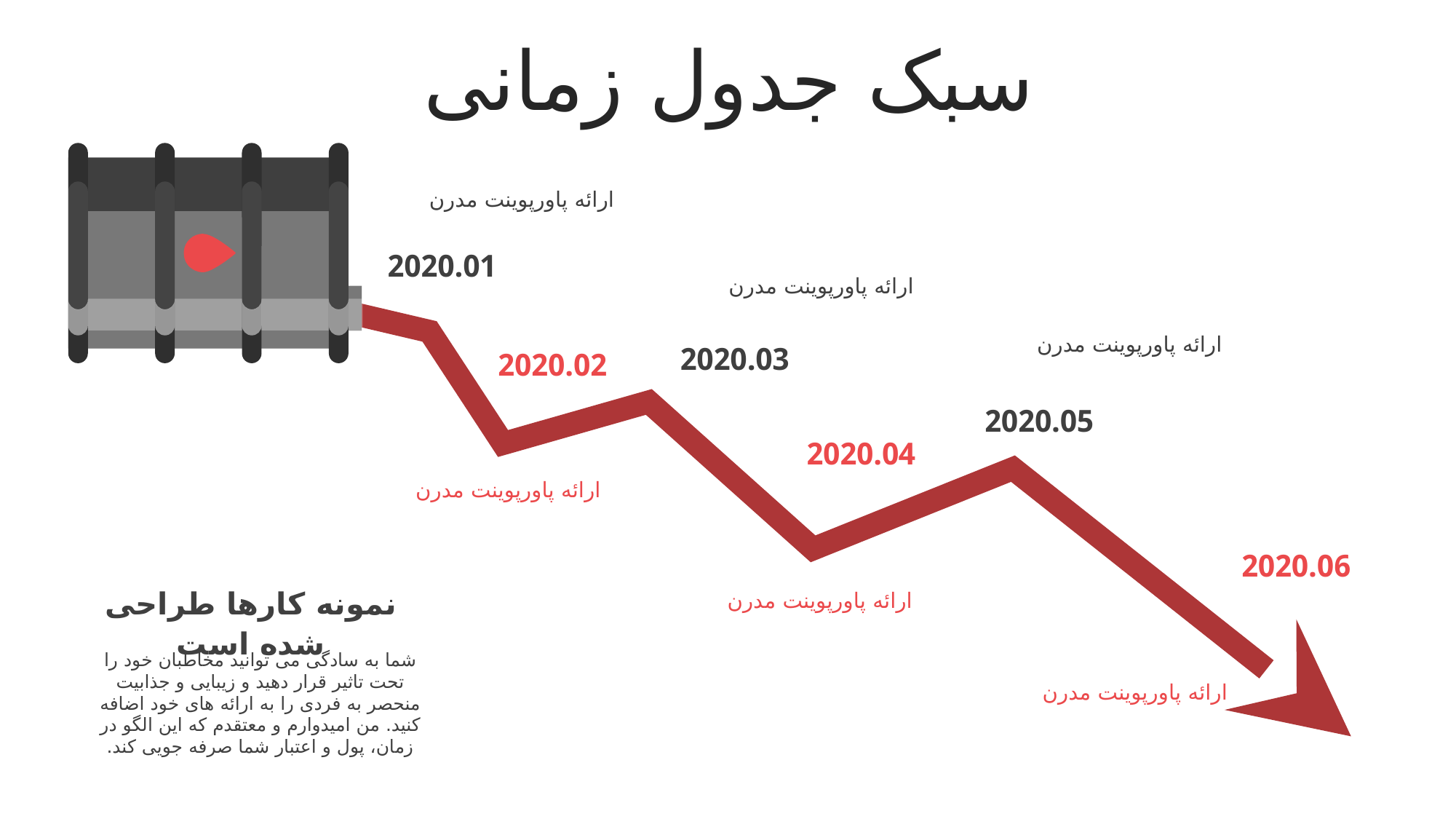

سبک جدول زمانی

ارائه پاورپوینت مدرن
2020.01
ارائه پاورپوینت مدرن

ارائه پاورپوینت مدرن
2020.03
2020.02
2020.05
2020.04
ارائه پاورپوینت مدرن
2020.06
ارائه پاورپوینت مدرن
نمونه کارها طراحی شده است
شما به سادگی می توانید مخاطبان خود را تحت تاثیر قرار دهید و زیبایی و جذابیت منحصر به فردی را به ارائه های خود اضافه کنید. من امیدوارم و معتقدم که این الگو در زمان، پول و اعتبار شما صرفه جویی کند.
ارائه پاورپوینت مدرن